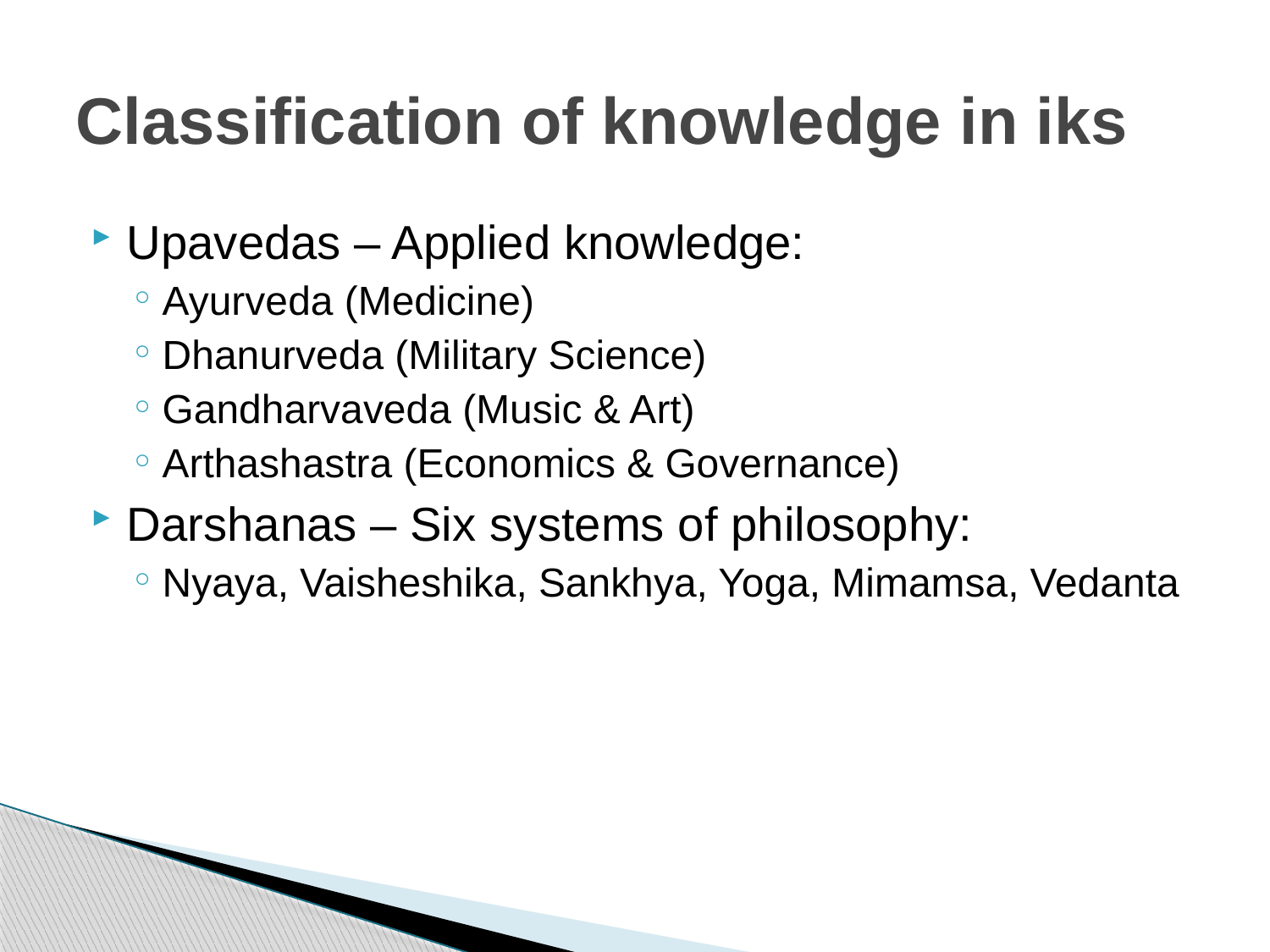

# Classification of knowledge in iks
Upavedas – Applied knowledge:
Ayurveda (Medicine)
Dhanurveda (Military Science)
Gandharvaveda (Music & Art)
Arthashastra (Economics & Governance)
Darshanas – Six systems of philosophy:
Nyaya, Vaisheshika, Sankhya, Yoga, Mimamsa, Vedanta